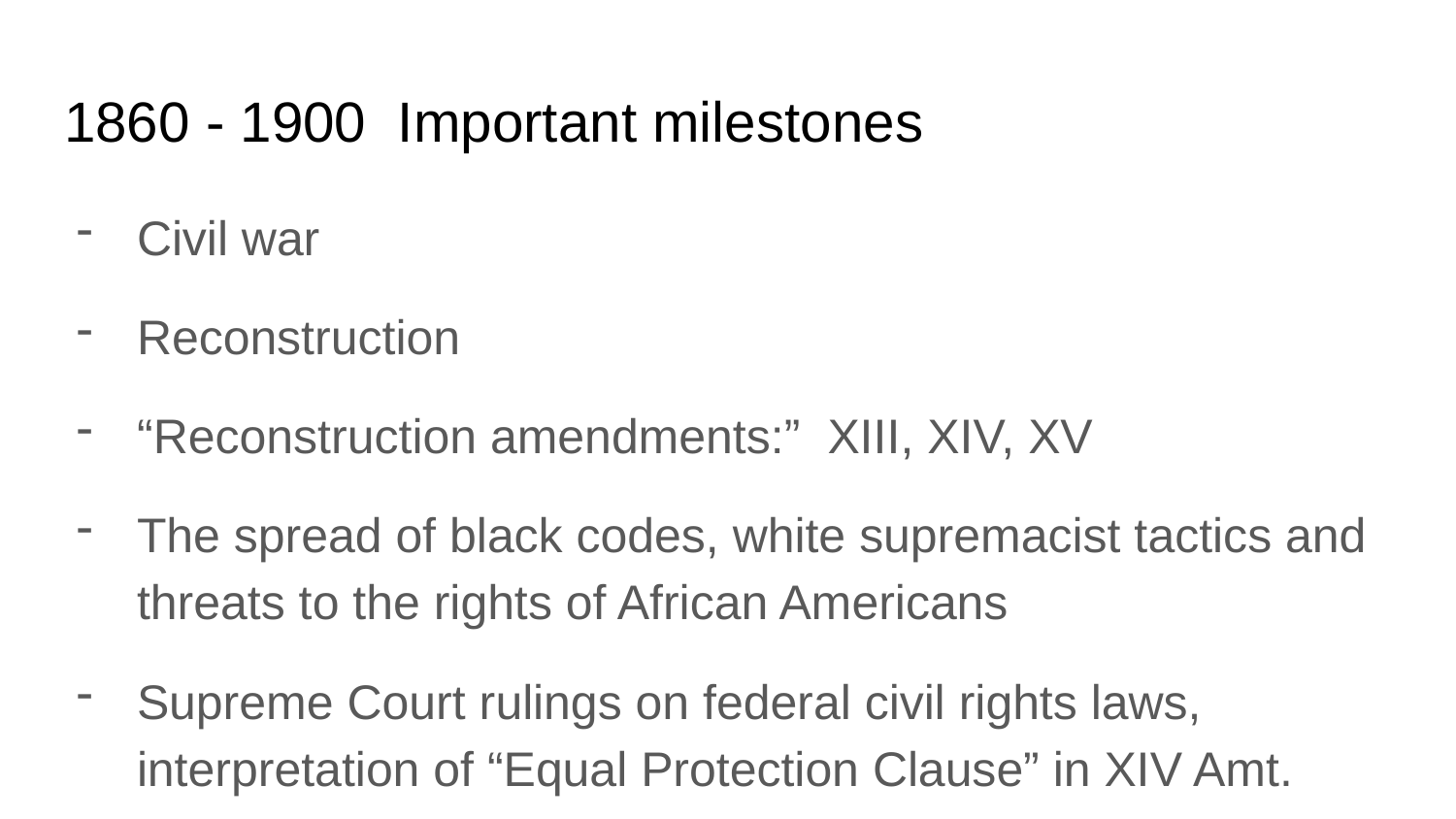

# 1860 - 1900  Important milestones
Civil war
Reconstruction
“Reconstruction amendments:”  XIII, XIV, XV
The spread of black codes, white supremacist tactics and threats to the rights of African Americans
Supreme Court rulings on federal civil rights laws, interpretation of “Equal Protection Clause” in XIV Amt.
Plessy v. Ferguson →  Jim Crow laws